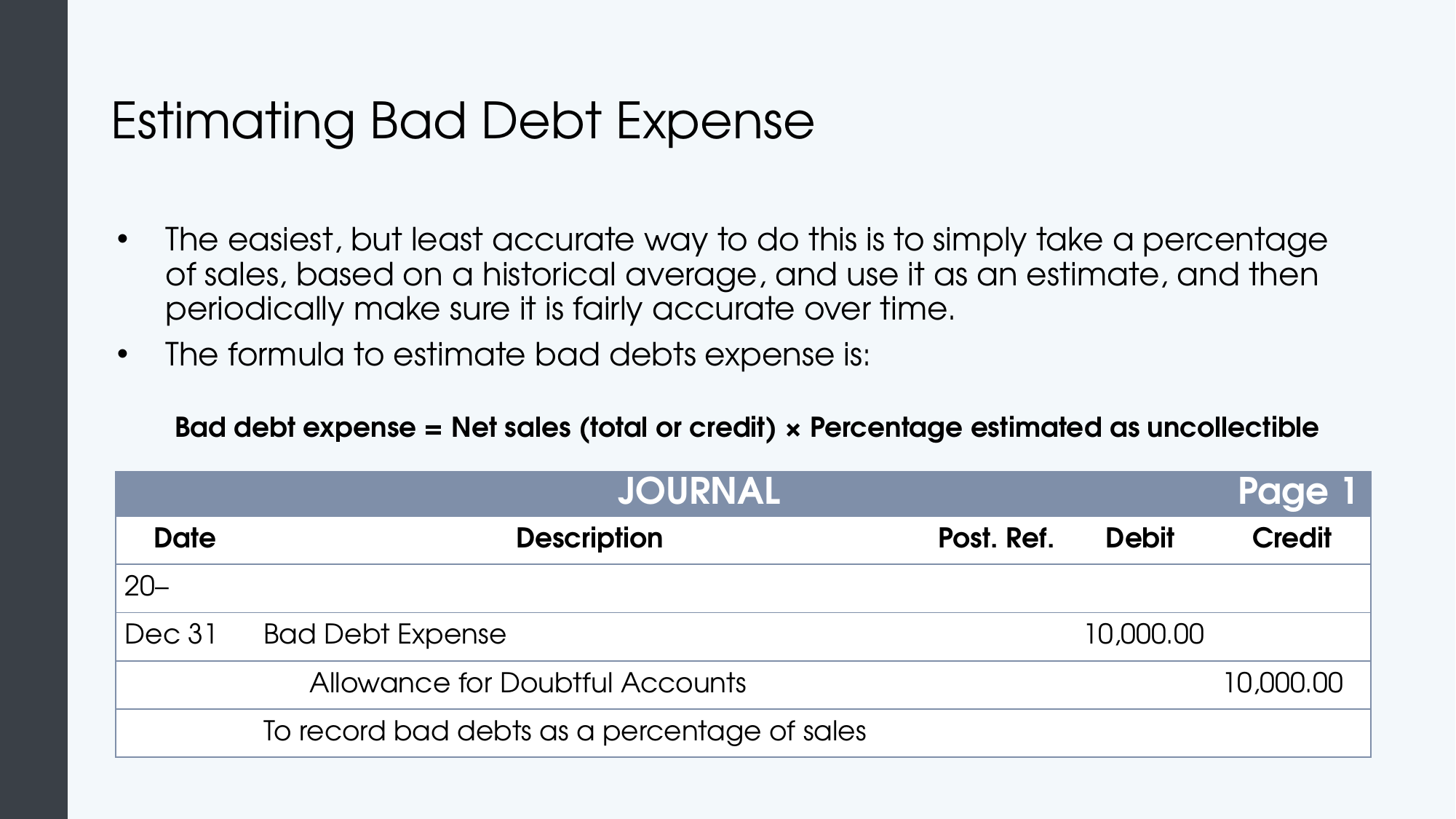

# Estimating Bad Debt Expense
The easiest, but least accurate way to do this is to simply take a percentage of sales, based on a historical average, and use it as an estimate, and then periodically make sure it is fairly accurate over time.
The formula to estimate bad debts expense is:

Bad debt expense = Net sales (total or credit) × Percentage estimated as uncollectible

| JOURNAL Page 1 |  |  |  |  |
| --- | --- | --- | --- | --- |
| Date | Description | Post. Ref. | Debit | Credit |
| 20– |  |  |  |  |
| Dec 31 | Bad Debt Expense |  | 10,000.00 |  |
|  | Allowance for Doubtful Accounts |  |  | 10,000.00 |
|  | To record bad debts as a percentage of sales |  |  |  |